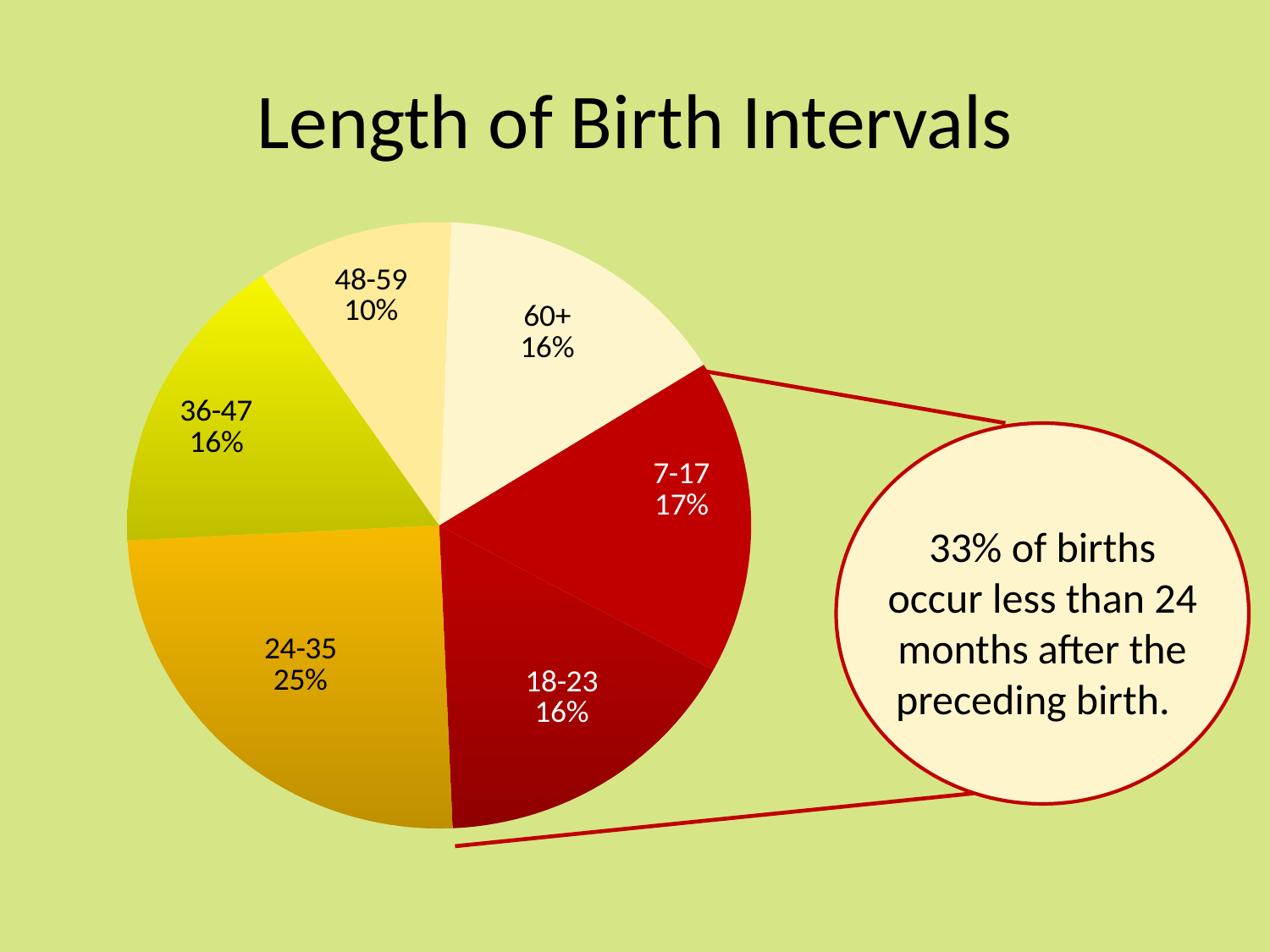

# Length of Birth Intervals

### Chart

| Category | Sales |
|---|---|
| 7-17 | 16.8 |
| 18-23 | 16.4 |
| 24-35 | 24.9 |
| 36-47 | 16.2 |
| 48-59 | 10.200000000000001 |
| 60+ | 15.5 |

33% of births occur less than 24 months after the preceding birth.